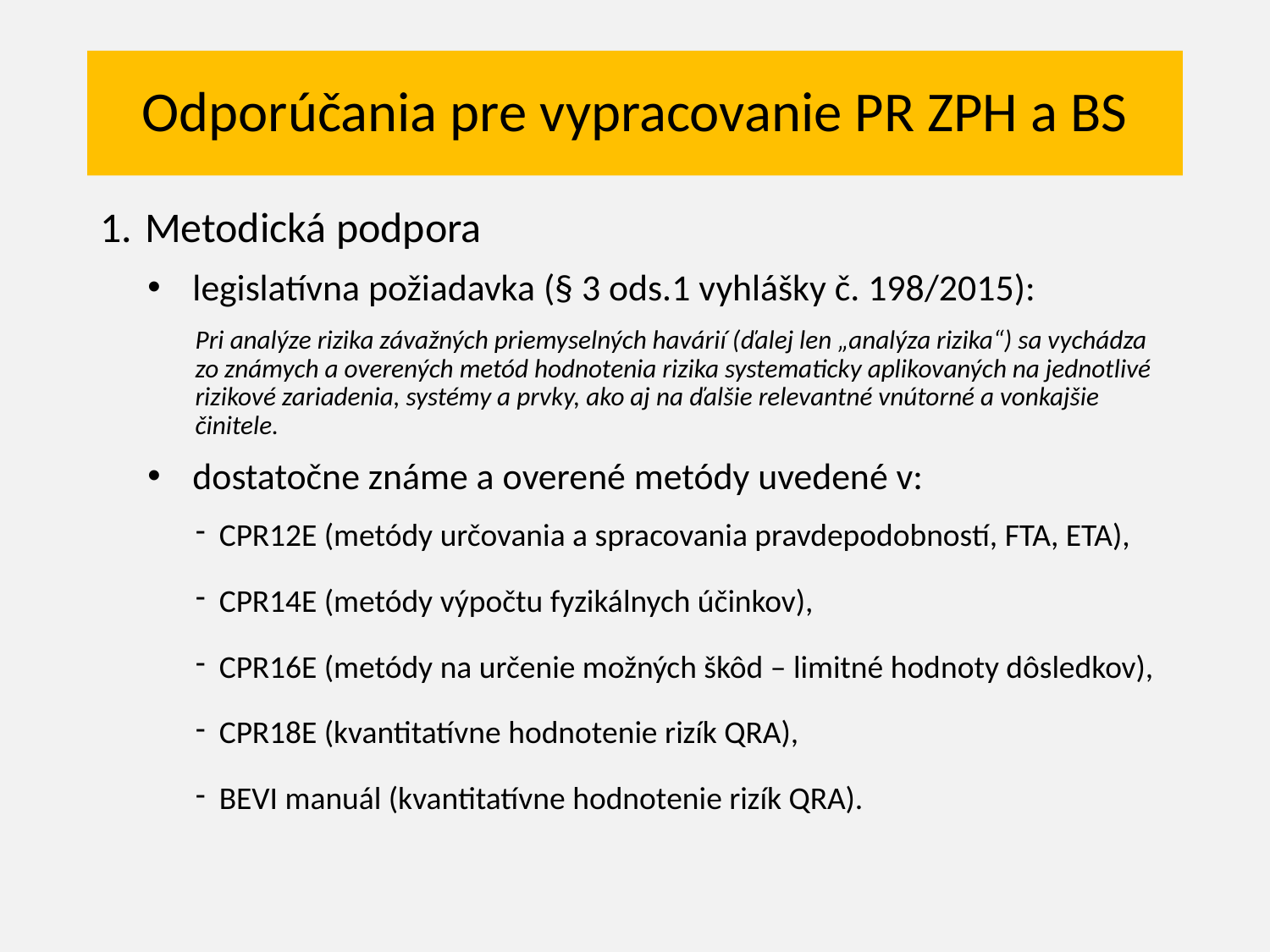

# Odporúčania pre vypracovanie PR ZPH a BS
Metodická podpora
legislatívna požiadavka (§ 3 ods.1 vyhlášky č. 198/2015):
Pri analýze rizika závažných priemyselných havárií (ďalej len „analýza rizika“) sa vychádza zo známych a overených metód hodnotenia rizika systematicky aplikovaných na jednotlivé rizikové zariadenia, systémy a prvky, ako aj na ďalšie relevantné vnútorné a vonkajšie činitele.
dostatočne známe a overené metódy uvedené v:
CPR12E (metódy určovania a spracovania pravdepodobností, FTA, ETA),
CPR14E (metódy výpočtu fyzikálnych účinkov),
CPR16E (metódy na určenie možných škôd – limitné hodnoty dôsledkov),
CPR18E (kvantitatívne hodnotenie rizík QRA),
BEVI manuál (kvantitatívne hodnotenie rizík QRA).